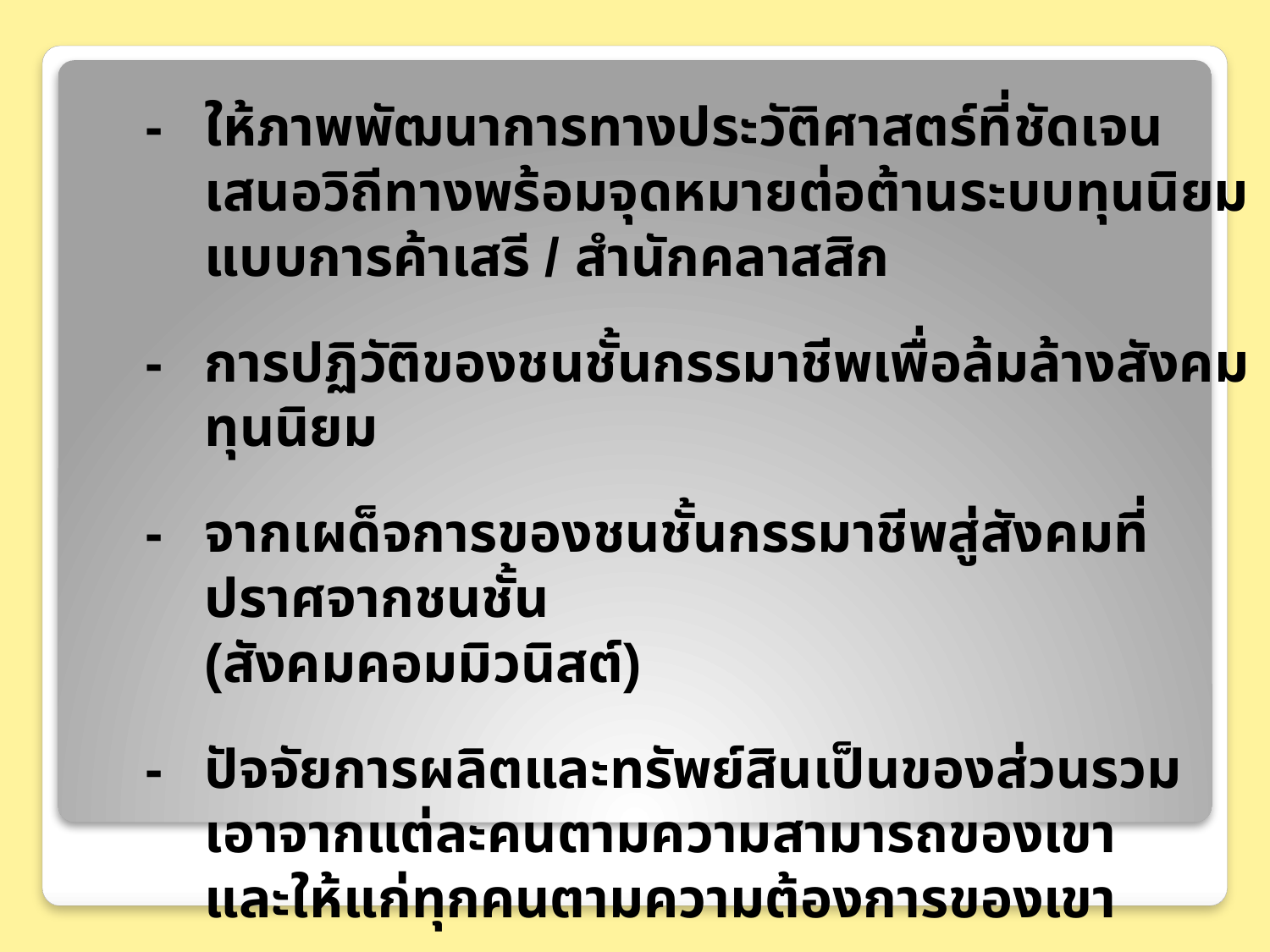

-	ให้ภาพพัฒนาการทางประวัติศาสตร์ที่ชัดเจน
	เสนอวิถีทางพร้อมจุดหมายต่อต้านระบบทุนนิยม
	แบบการค้าเสรี / สำนักคลาสสิก

-	การปฏิวัติของชนชั้นกรรมาชีพเพื่อล้มล้างสังคมทุนนิยม

-	จากเผด็จการของชนชั้นกรรมาชีพสู่สังคมที่ปราศจากชนชั้น
	(สังคมคอมมิวนิสต์)

-	ปัจจัยการผลิตและทรัพย์สินเป็นของส่วนรวม
	เอาจากแต่ละคนตามความสามารถของเขา
	และให้แก่ทุกคนตามความต้องการของเขา